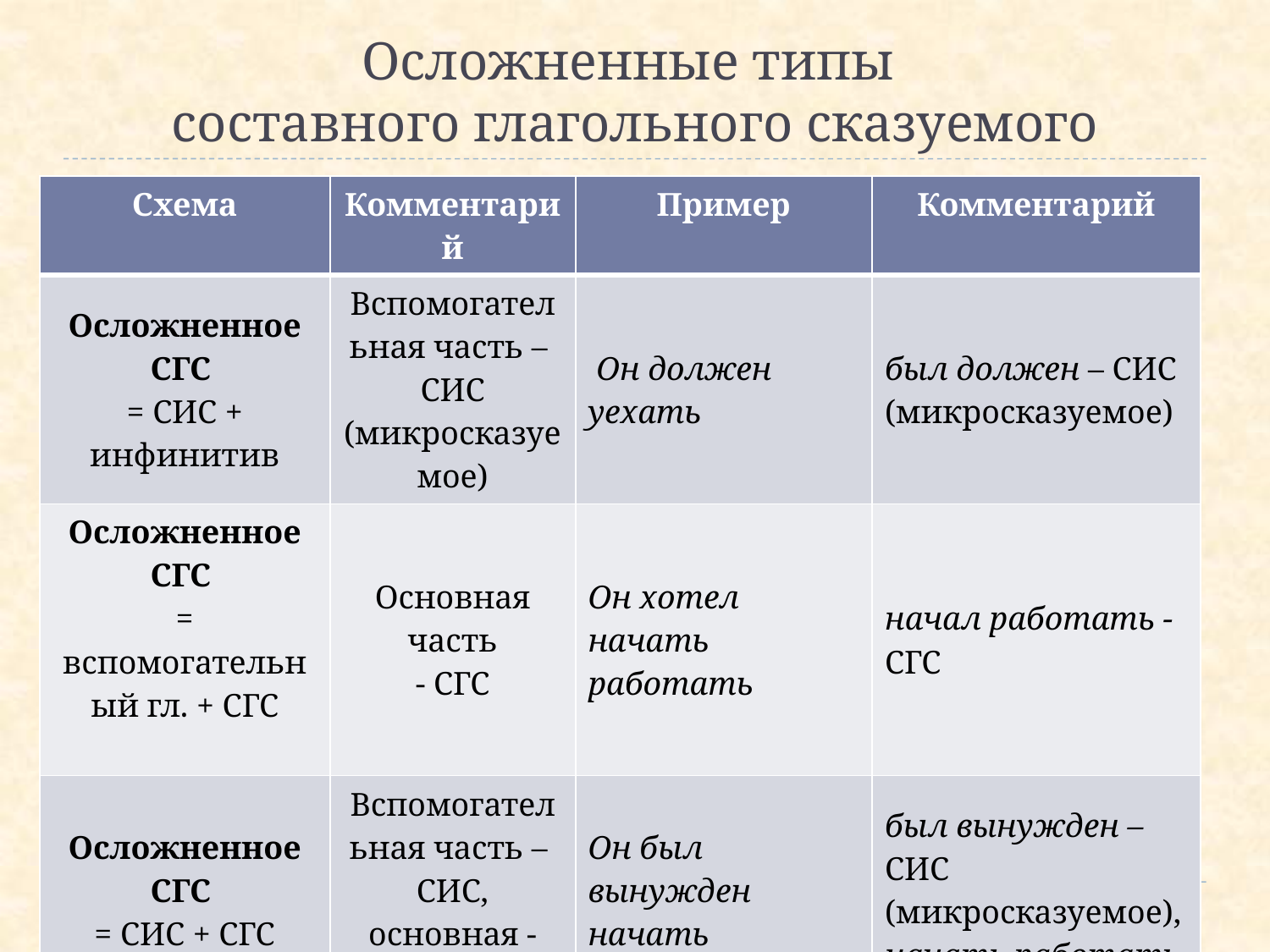

# Осложненные типы составного глагольного сказуемого

| Схема | Комментарий | Пример | Комментарий |
| --- | --- | --- | --- |
| Осложненное СГС = СИС + инфинитив | Вспомогательная часть – СИС (микросказуемое) | Он должен уехать | был должен – СИС (микросказуемое) |
| Осложненное СГС = вспомогательный гл. + СГС | Основная часть - СГС | Он хотел начать работать | начал работать -СГС |
| Осложненное СГС = СИС + СГС | Вспомогательная часть – СИС, основная - СГС | Он был вынужден начать работать | был вынужден – СИС (микросказуемое), начать работать – СГС |